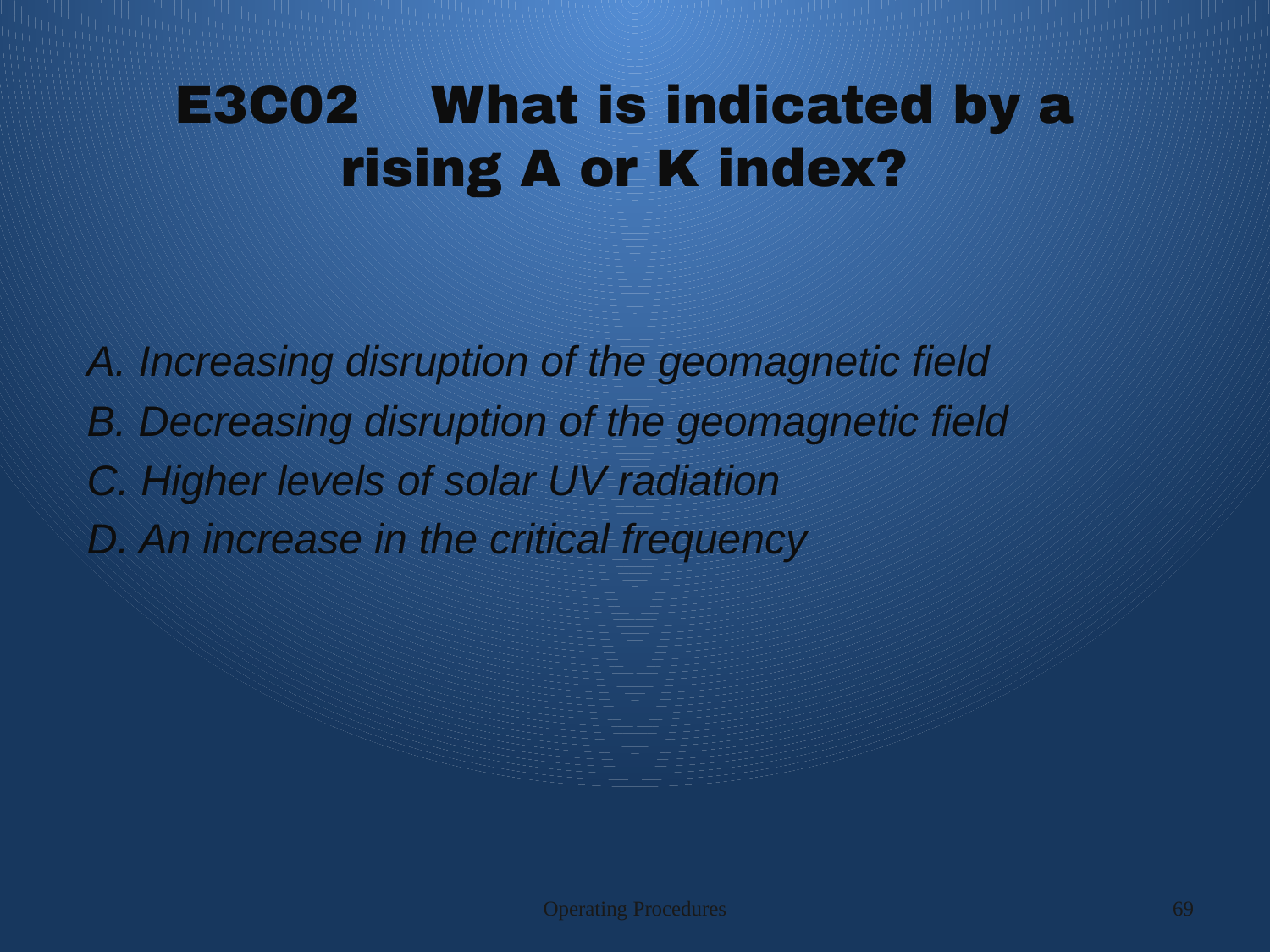

# E3C02    What is indicated by a rising A or K index?
A. Increasing disruption of the geomagnetic field
B. Decreasing disruption of the geomagnetic field
C. Higher levels of solar UV radiation
D. An increase in the critical frequency
Operating Procedures
69